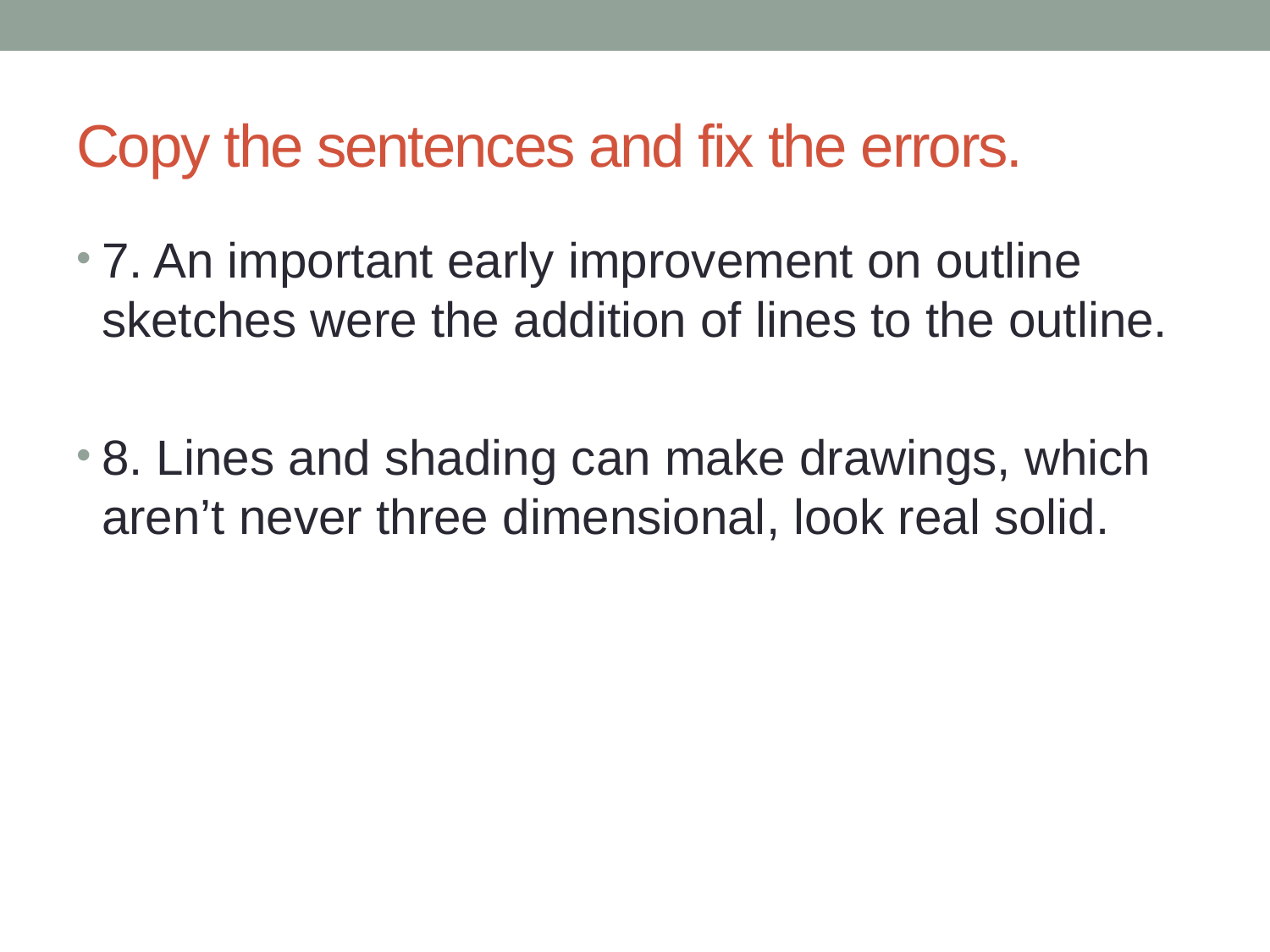

# Copy the sentences and fix the errors.
7. An important early improvement on outline sketches were the addition of lines to the outline.

8. Lines and shading can make drawings, which aren’t never three dimensional, look real solid.